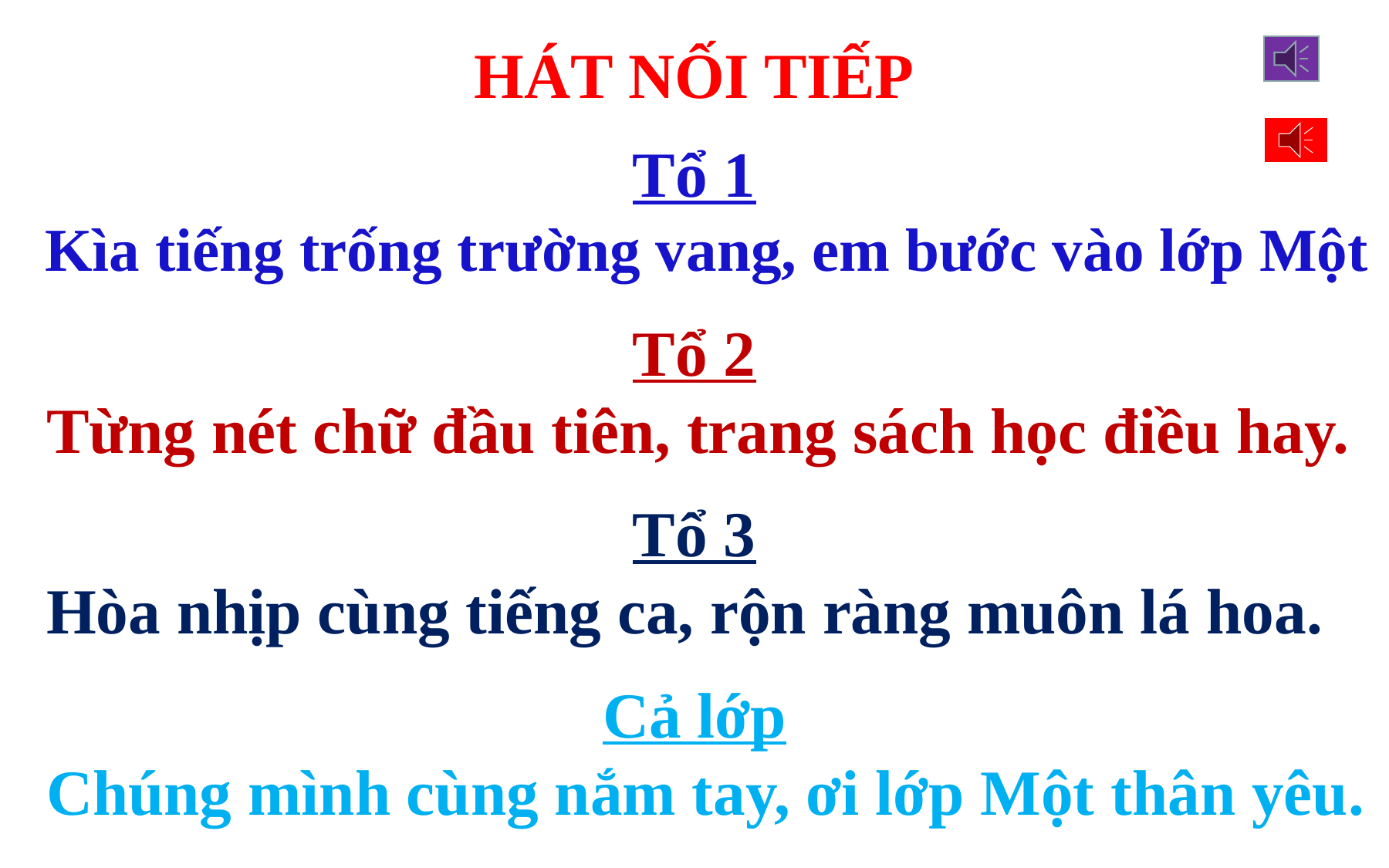

# HÁT NỐI TIẾP

Tổ 1
  Kìa tiếng trống trường vang, em bước vào lớp Một

Tổ 2
  Từng nét chữ đầu tiên, trang sách học điều hay.
Tổ 3
  Hòa nhịp cùng tiếng ca, rộn ràng muôn lá hoa.
Cả lớp
  Chúng mình cùng nắm tay, ơi lớp Một thân yêu.